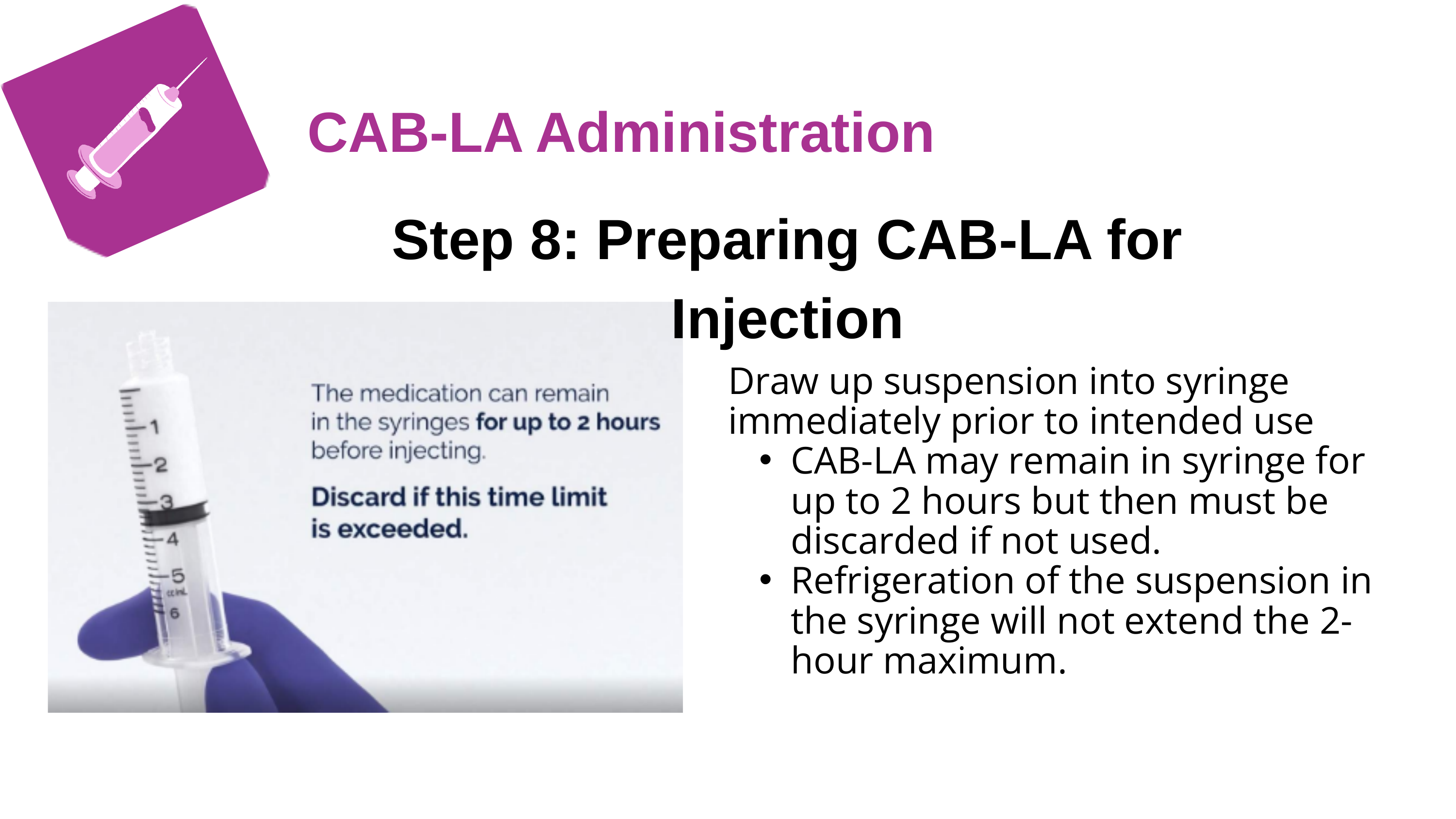

C
CAB-LA Administration
Step 8: Preparing CAB-LA for Injection

Draw up suspension into syringe immediately prior to intended use
CAB-LA may remain in syringe for up to 2 hours but then must be discarded if not used.
Refrigeration of the suspension in the syringe will not extend the 2-hour maximum.